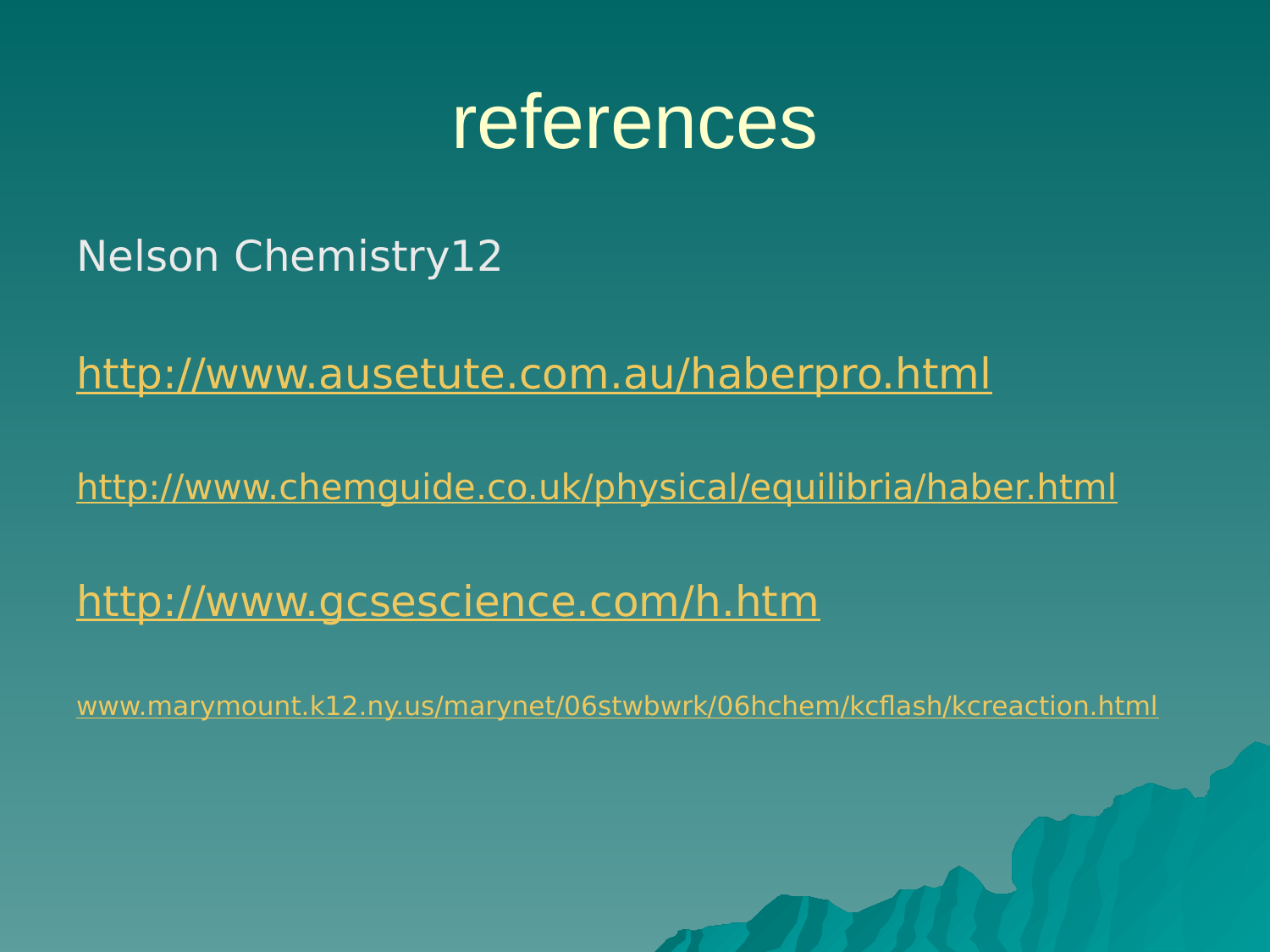

# references
Nelson Chemistry12

http://www.ausetute.com.au/haberpro.html

http://www.chemguide.co.uk/physical/equilibria/haber.html

http://www.gcsescience.com/h.htm

www.marymount.k12.ny.us/marynet/06stwbwrk/06hchem/kcflash/kcreaction.html